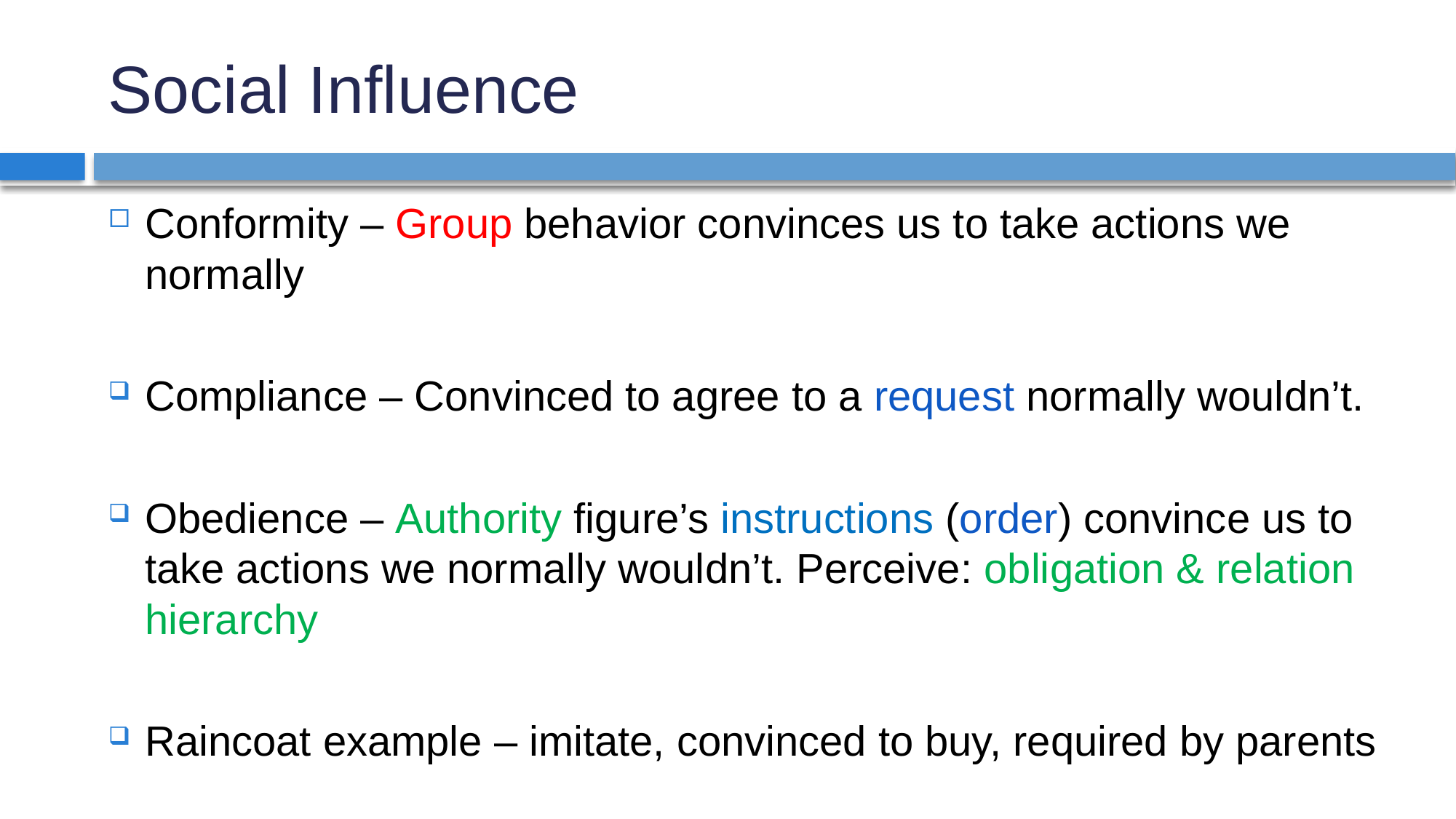

# Social Influence
Conformity – Group behavior convinces us to take actions we normally

Compliance – Convinced to agree to a request normally wouldn’t.

Obedience – Authority figure’s instructions (order) convince us to take actions we normally wouldn’t. Perceive: obligation & relation hierarchy

Raincoat example – imitate, convinced to buy, required by parents